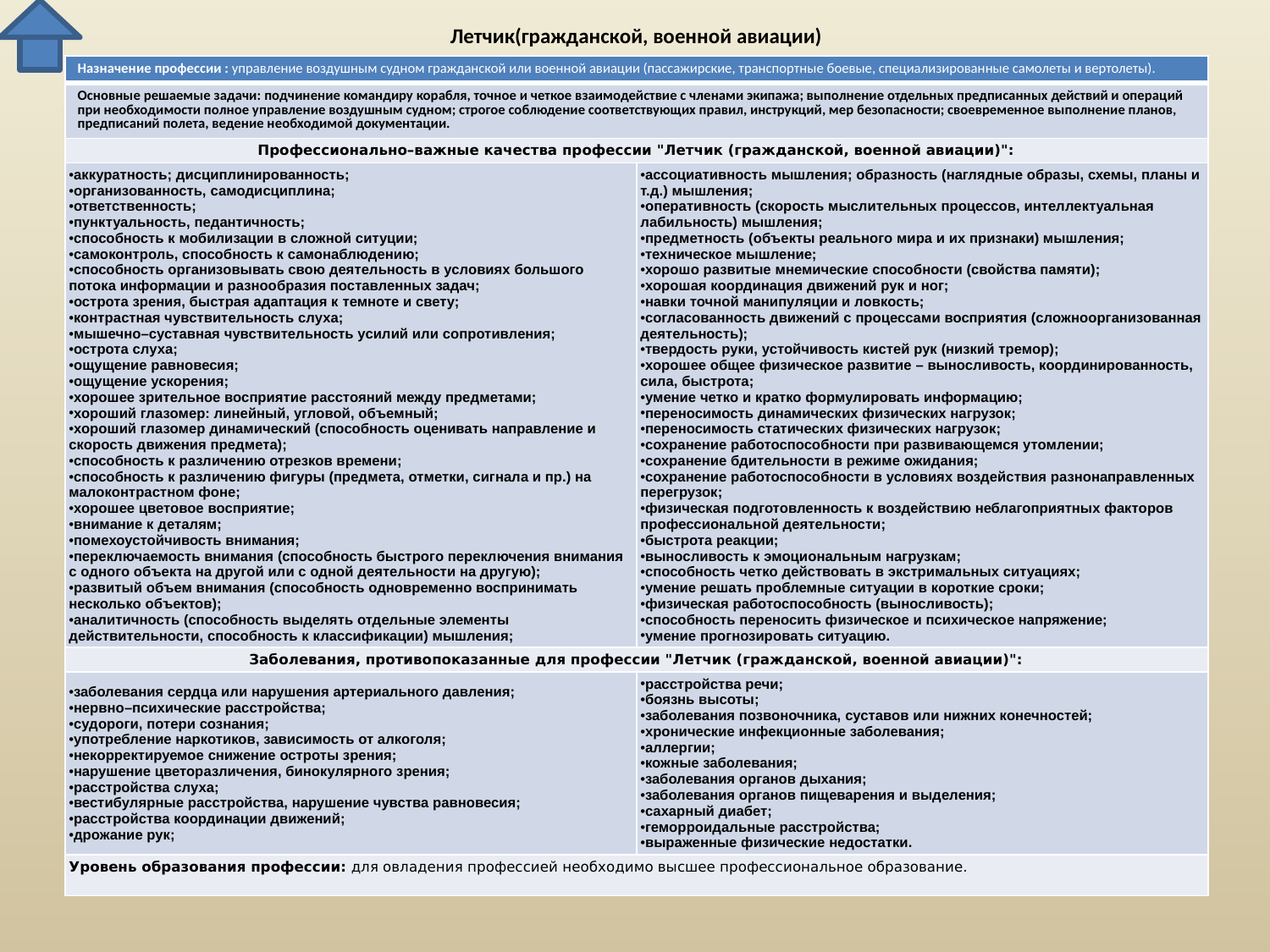

# Летчик(гражданской, военной авиации)
| Назначение профессии : управление воздушным судном гражданской или военной авиации (пассажирские, транспортные боевые, специализированные самолеты и вертолеты). |  |
| --- | --- |
| Основные решаемые задачи: подчинение командиру корабля, точное и четкое взаимодействие с членами экипажа; выполнение отдельных предписанных действий и операций при необходимости полное управление воздушным судном; строгое соблюдение соответствующих правил, инструкций, мер безопасности; своевременное выполнение планов, предписаний полета, ведение необходимой документации. |  |
| Профессионально–важные качества профессии "Летчик (гражданской, военной авиации)": |  |
| аккуратность; дисциплинированность; организованность, самодисциплина; ответственность; пунктуальность, педантичность; способность к мобилизации в сложной ситуции; самоконтроль, способность к самонаблюдению; способность организовывать свою деятельность в условиях большого потока информации и разнообразия поставленных задач; острота зрения, быстрая адаптация к темноте и свету; контрастная чувствительность слуха; мышечно–суставная чувствительность усилий или сопротивления; острота слуха; ощущение равновесия; ощущение ускорения; хорошее зрительное восприятие расстояний между предметами; хороший глазомер: линейный, угловой, объемный; хороший глазомер динамический (способность оценивать направление и скорость движения предмета); способность к различению отрезков времени; способность к различению фигуры (предмета, отметки, сигнала и пр.) на малоконтрастном фоне; хорошее цветовое восприятие; внимание к деталям; помехоустойчивость внимания; переключаемость внимания (способность быстрого переключения внимания с одного объекта на другой или с одной деятельности на другую); развитый объем внимания (способность одновременно воспринимать несколько объектов); аналитичность (способность выделять отдельные элементы действительности, способность к классификации) мышления; | ассоциативность мышления; образность (наглядные образы, схемы, планы и т.д.) мышления; оперативность (скорость мыслительных процессов, интеллектуальная лабильность) мышления; предметность (объекты реального мира и их признаки) мышления; техническое мышление; хорошо развитые мнемические способности (свойства памяти); хорошая координация движений рук и ног; навки точной манипуляции и ловкость; согласованность движений с процессами восприятия (сложноорганизованная деятельность); твердость руки, устойчивость кистей рук (низкий тремор); хорошее общее физическое развитие – выносливость, координированность, сила, быстрота; умение четко и кратко формулировать информацию; переносимость динамических физических нагрузок; переносимость статических физических нагрузок; сохранение работоспособности при развивающемся утомлении; сохранение бдительности в режиме ожидания; сохранение работоспособности в условиях воздействия разнонаправленных перегрузок; физическая подготовленность к воздействию неблагоприятных факторов профессиональной деятельности; быстрота реакции; выносливость к эмоциональным нагрузкам; способность четко действовать в экстримальных ситуациях; умение решать проблемные ситуации в короткие сроки; физическая работоспособность (выносливость); способность переносить физическое и психическое напряжение; умение прогнозировать ситуацию. |
| Заболевания, противопоказанные для профессии "Летчик (гражданской, военной авиации)": |  |
| заболевания сердца или нарушения артериального давления; нервно–психические расстройства; судороги, потери сознания; употребление наркотиков, зависимость от алкоголя; некорректируемое снижение остроты зрения; нарушение цветоразличения, бинокулярного зрения; расстройства слуха; вестибулярные расстройства, нарушение чувства равновесия; расстройства координации движений; дрожание рук; | расстройства речи; боязнь высоты; заболевания позвоночника, суставов или нижних конечностей; хронические инфекционные заболевания; аллергии; кожные заболевания; заболевания органов дыхания; заболевания органов пищеварения и выделения; сахарный диабет; геморроидальные расстройства; выраженные физические недостатки. |
| Уровень образования профессии: для овладения профессией необходимо высшее профессиональное образование. |  |